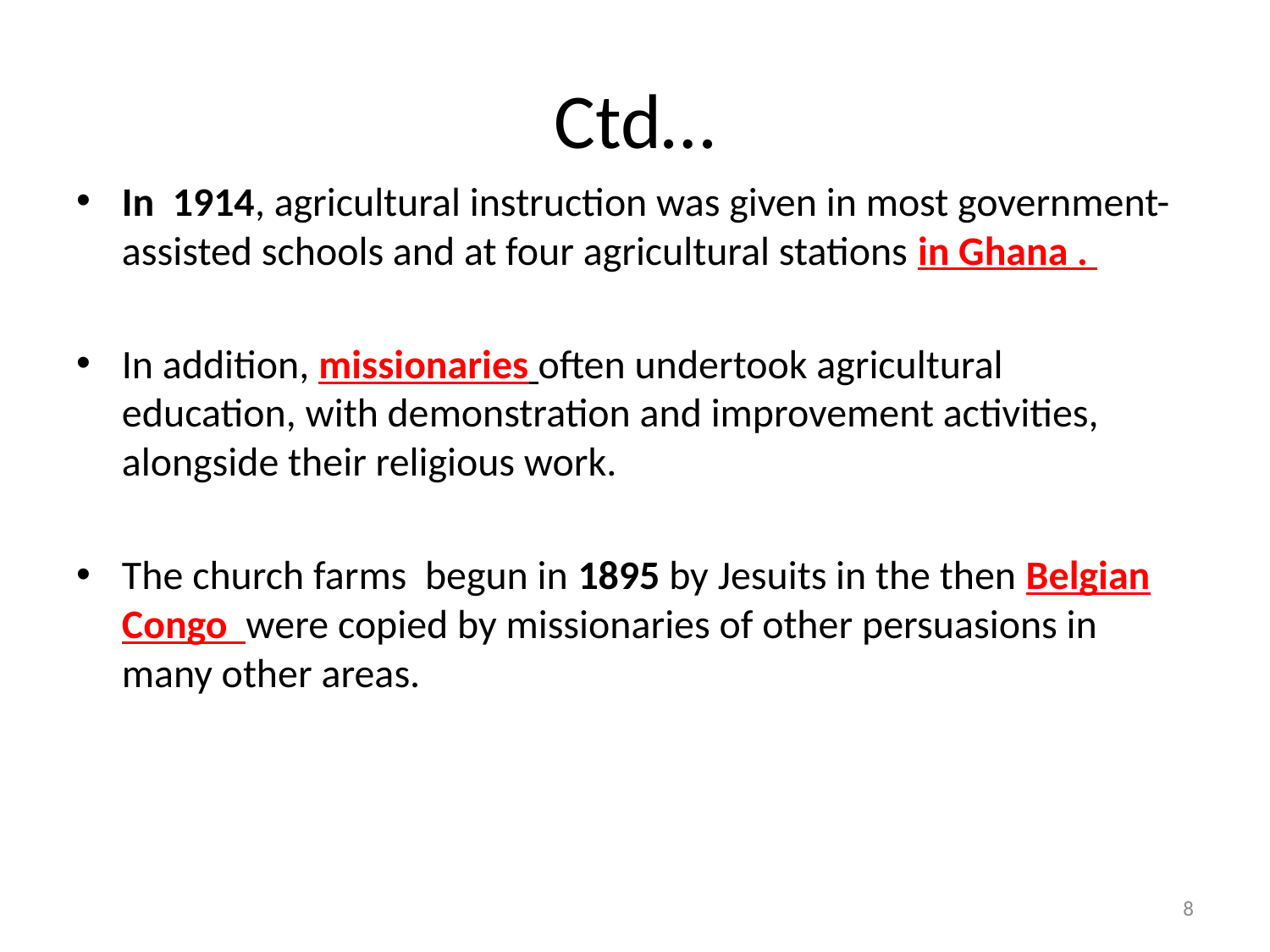

# Ctd…
In  1914, agricultural instruction was given in most government-assisted schools and at four agricultural stations in Ghana .

In addition, missionaries often undertook agricultural education, with demonstration and improvement activities, alongside their religious work.

The church farms  begun in 1895 by Jesuits in the then Belgian Congo  were copied by missionaries of other persuasions in many other areas.

8